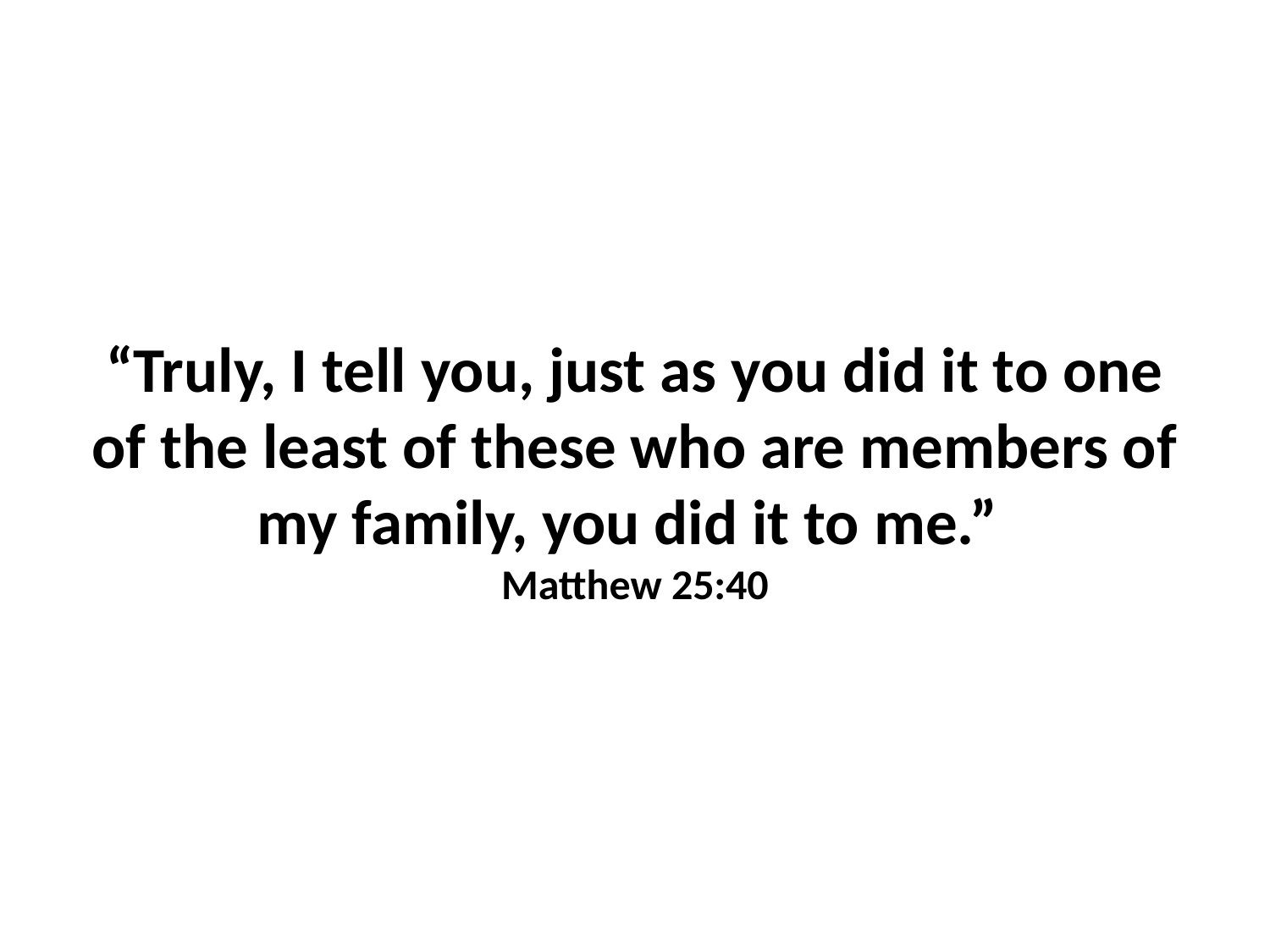

# “Truly, I tell you, just as you did it to one of the least of these who are members of my family, you did it to me.” Matthew 25:40